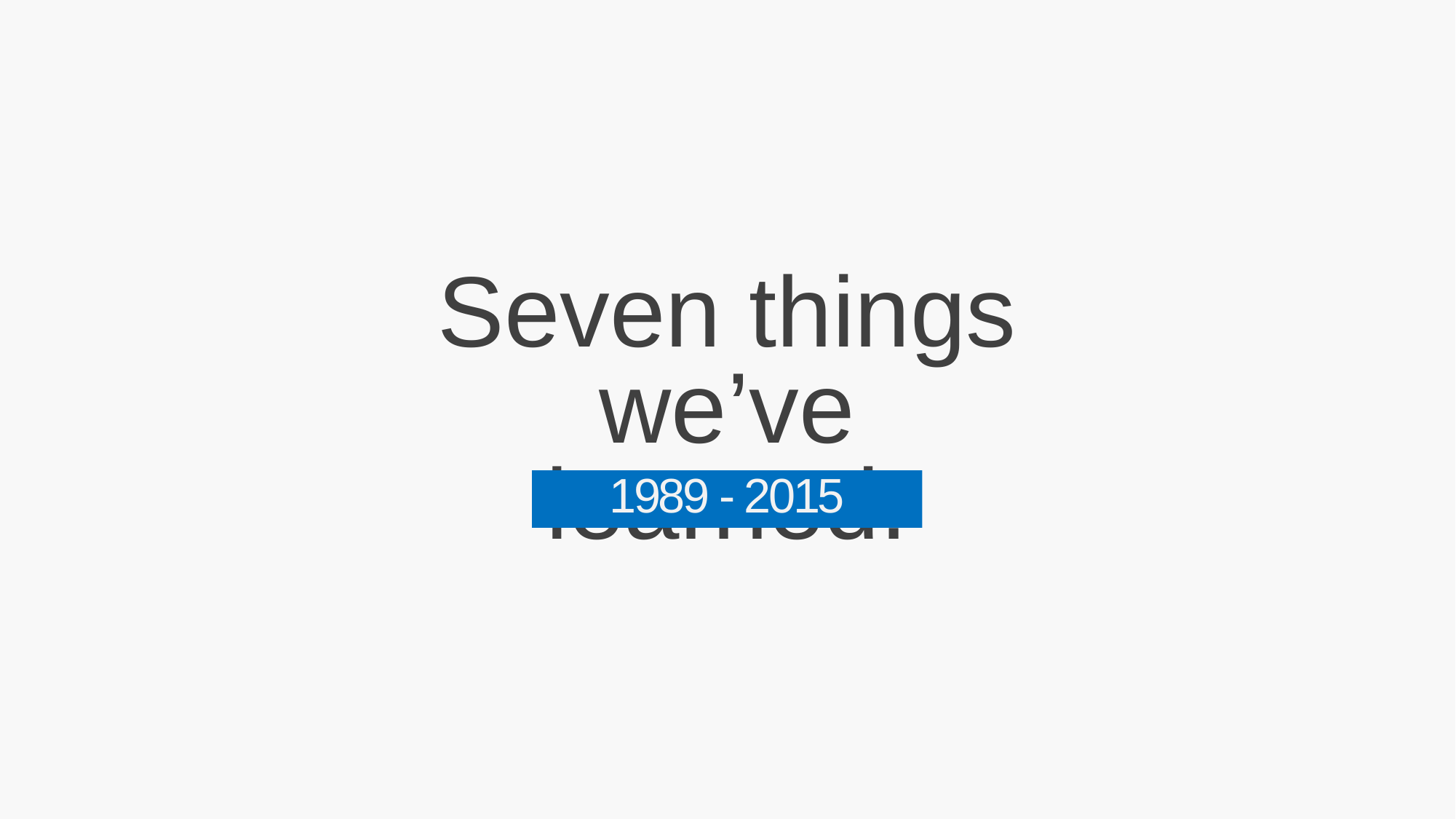

Seven things we’ve learned.
1989 - 2015